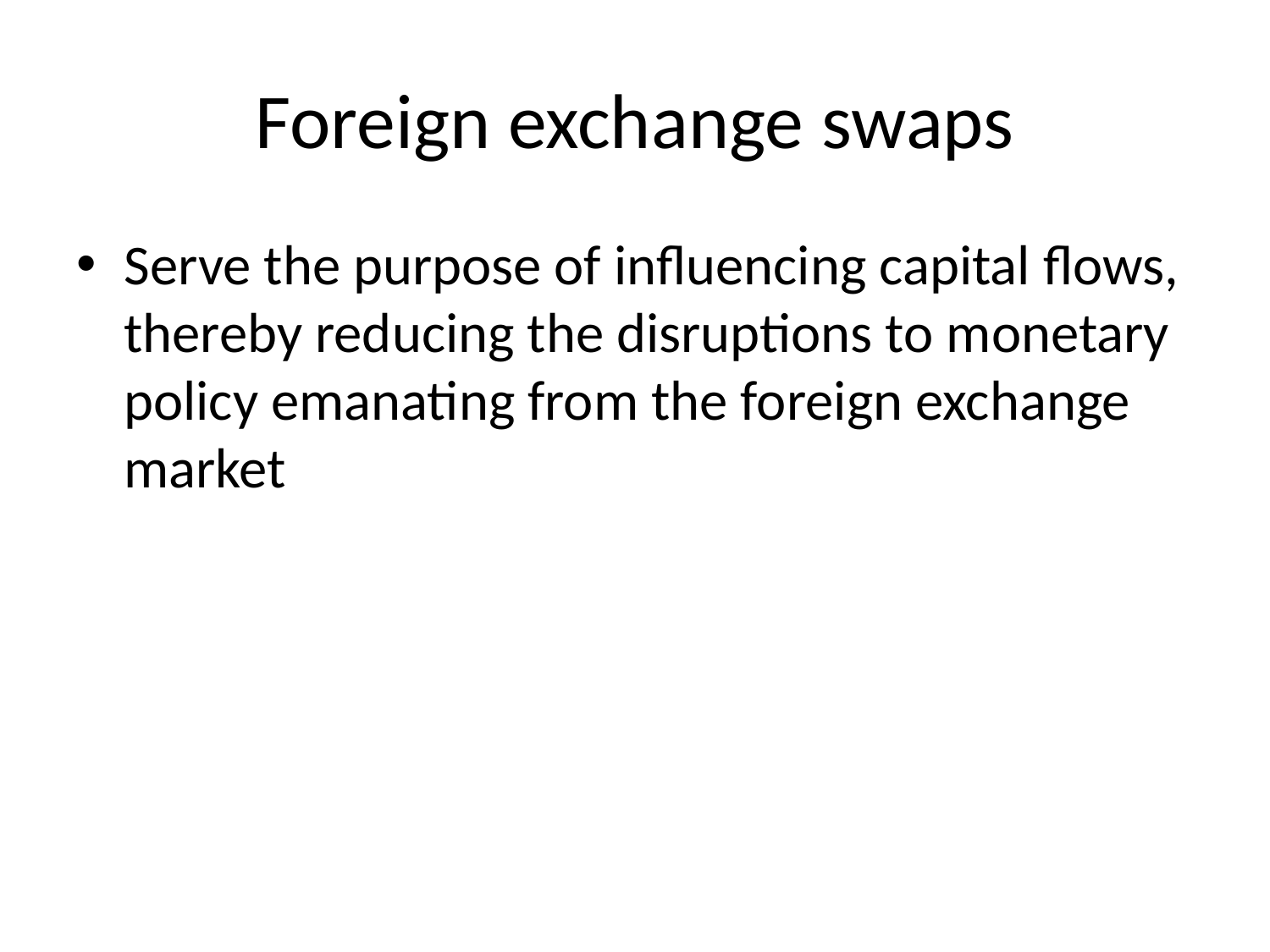

# Foreign exchange swaps
Serve the purpose of influencing capital flows, thereby reducing the disruptions to monetary policy emanating from the foreign exchange market